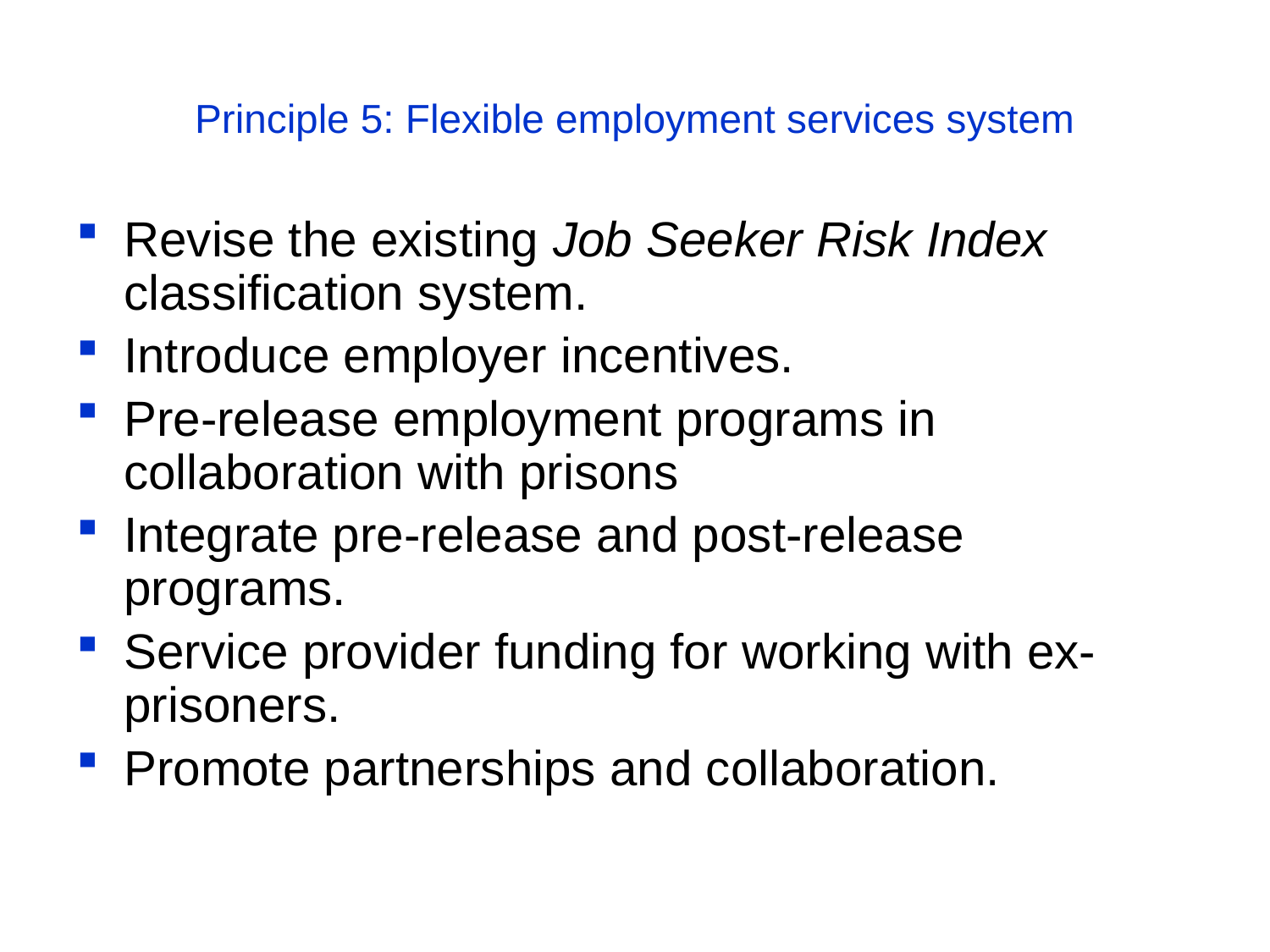

# Principle 5: Flexible employment services system
Revise the existing Job Seeker Risk Index classification system.
Introduce employer incentives.
Pre-release employment programs in collaboration with prisons
Integrate pre-release and post-release programs.
Service provider funding for working with ex-prisoners.
Promote partnerships and collaboration.